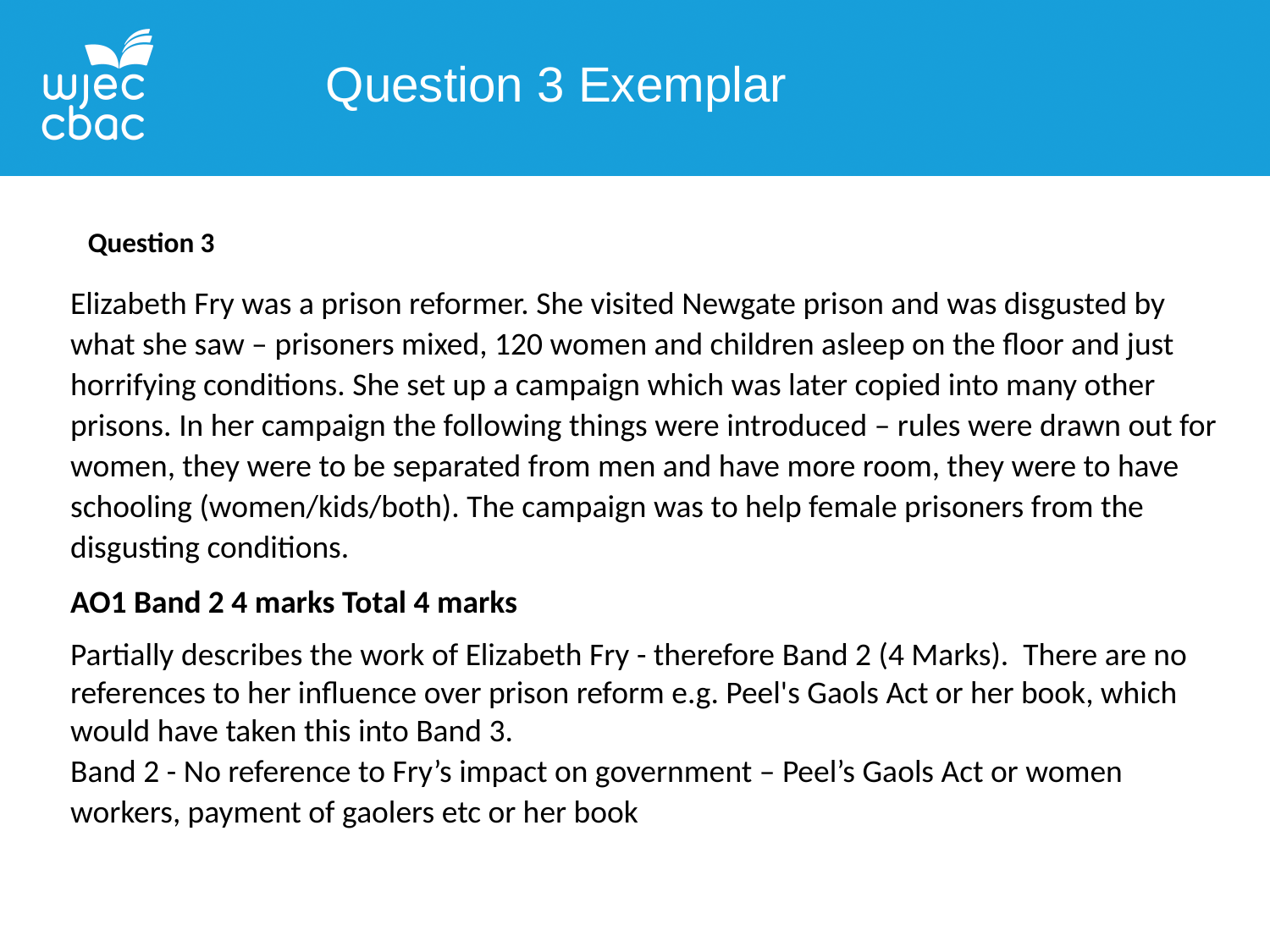

Question 3 Exemplar

Question 3

Elizabeth Fry was a prison reformer. She visited Newgate prison and was disgusted by what she saw – prisoners mixed, 120 women and children asleep on the floor and just horrifying conditions. She set up a campaign which was later copied into many other prisons. In her campaign the following things were introduced – rules were drawn out for women, they were to be separated from men and have more room, they were to have schooling (women/kids/both). The campaign was to help female prisoners from the disgusting conditions.
AO1 Band 2 4 marks Total 4 marks
Partially describes the work of Elizabeth Fry - therefore Band 2 (4 Marks).  There are no references to her influence over prison reform e.g. Peel's Gaols Act or her book, which would have taken this into Band 3.
Band 2 - No reference to Fry’s impact on government – Peel’s Gaols Act or women workers, payment of gaolers etc or her book